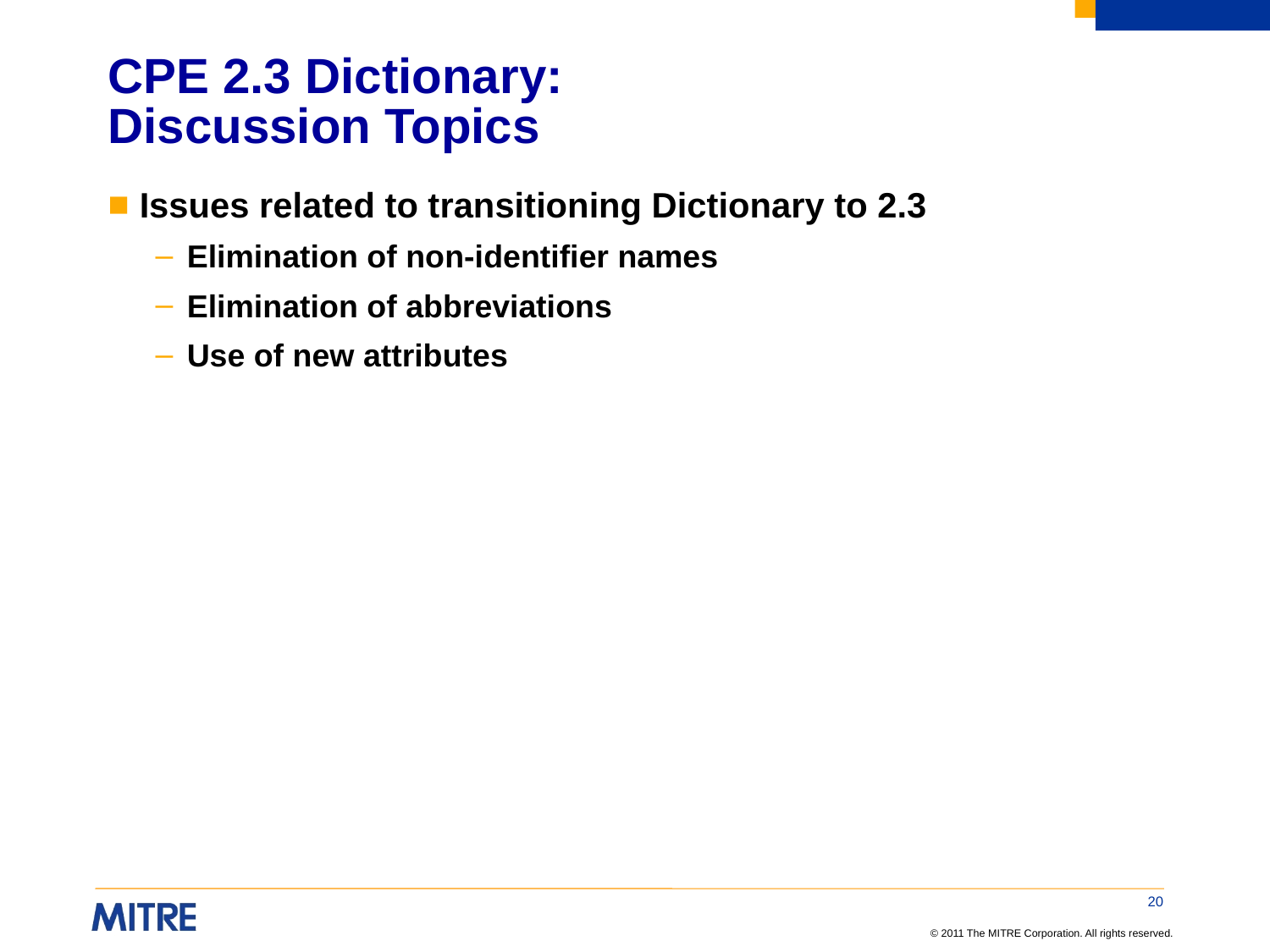

# CPE 2.3 Dictionary: Discussion Topics
Issues related to transitioning Dictionary to 2.3
Elimination of non-identifier names
Elimination of abbreviations
Use of new attributes
20